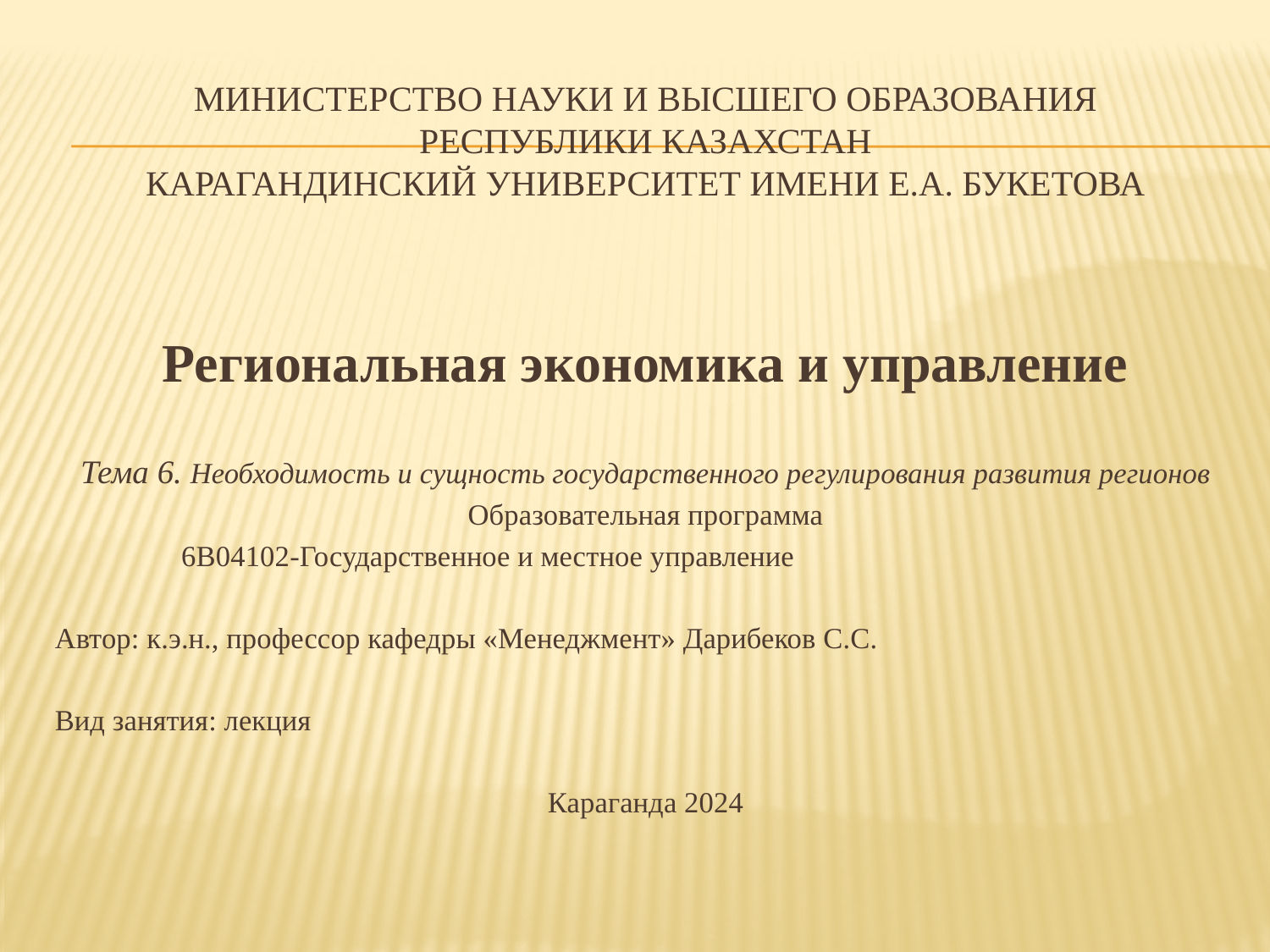

# Министерство науки и высшего образования Республики Казахстан Карагандинский университет имени Е.А. Букетова

Региональная экономика и управление

Тема 6. Необходимость и сущность государственного регулирования развития регионов
Образовательная программа
		           6B04102-Государственное и местное управление

Автор: к.э.н., профессор кафедры «Менеджмент» Дарибеков С.С.

Вид занятия: лекция

Караганда 2024